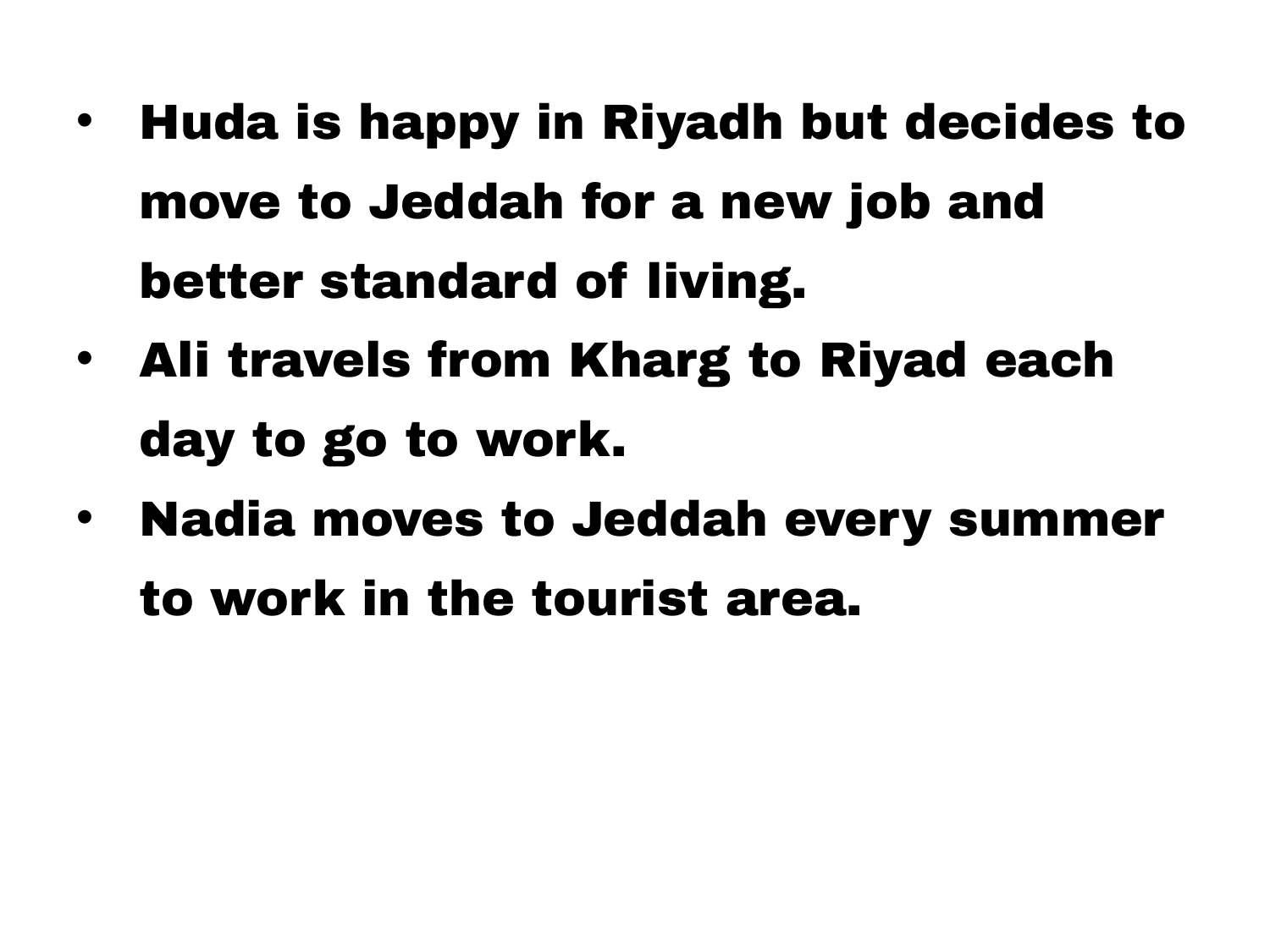

Huda is happy in Riyadh but decides to move to Jeddah for a new job and better standard of living.
Ali travels from Kharg to Riyad each day to go to work.
Nadia moves to Jeddah every summer to work in the tourist area.